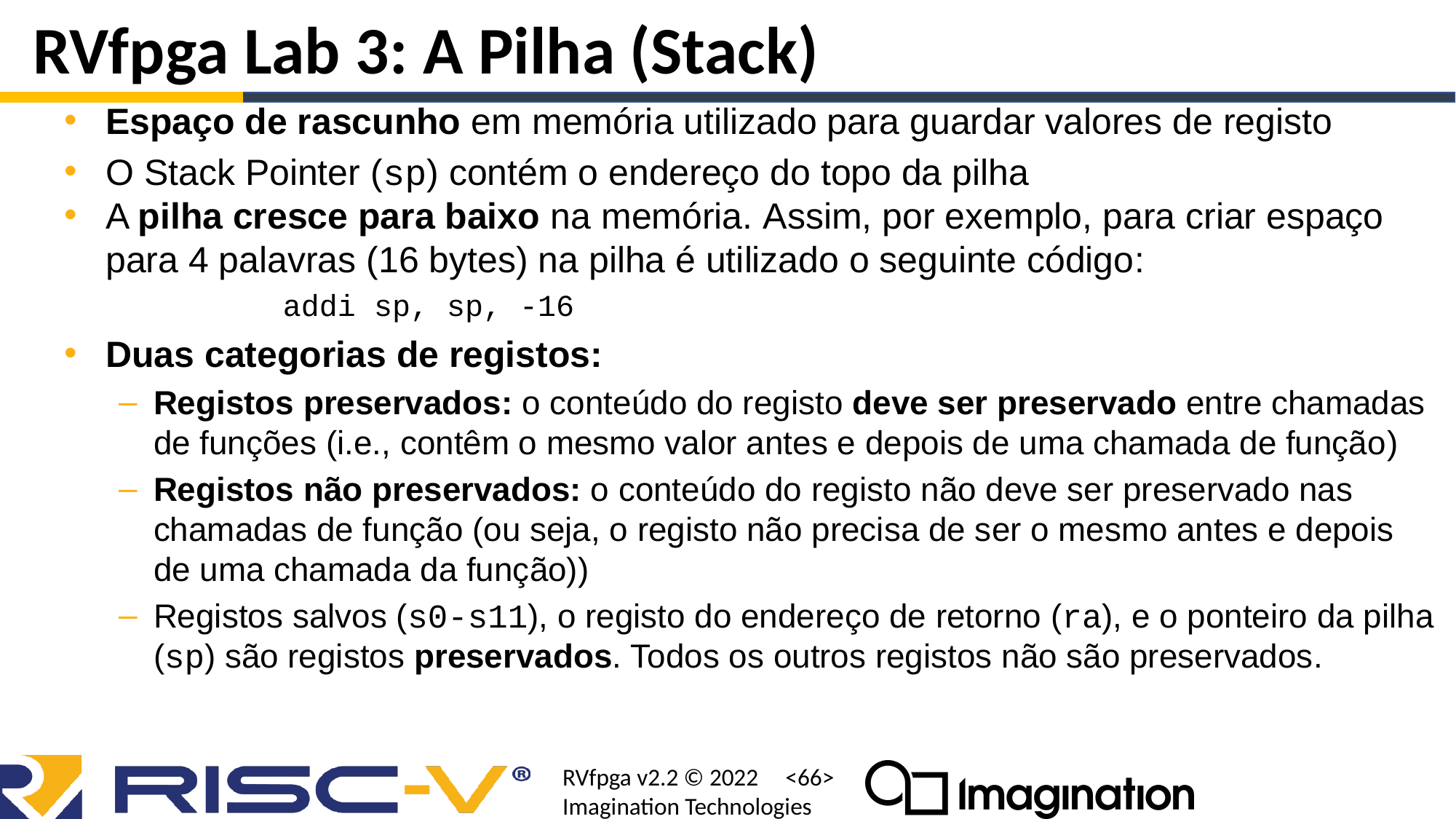

# RVfpga Lab 3: A Pilha (Stack)
Espaço de rascunho em memória utilizado para guardar valores de registo
O Stack Pointer (sp) contém o endereço do topo da pilha
A pilha cresce para baixo na memória. Assim, por exemplo, para criar espaço para 4 palavras (16 bytes) na pilha é utilizado o seguinte código:
   		addi sp, sp, -16
Duas categorias de registos:
Registos preservados: o conteúdo do registo deve ser preservado entre chamadas de funções (i.e., contêm o mesmo valor antes e depois de uma chamada de função)
Registos não preservados: o conteúdo do registo não deve ser preservado nas chamadas de função (ou seja, o registo não precisa de ser o mesmo antes e depois de uma chamada da função))
Registos salvos (s0-s11), o registo do endereço de retorno (ra), e o ponteiro da pilha (sp) são registos preservados. Todos os outros registos não são preservados.